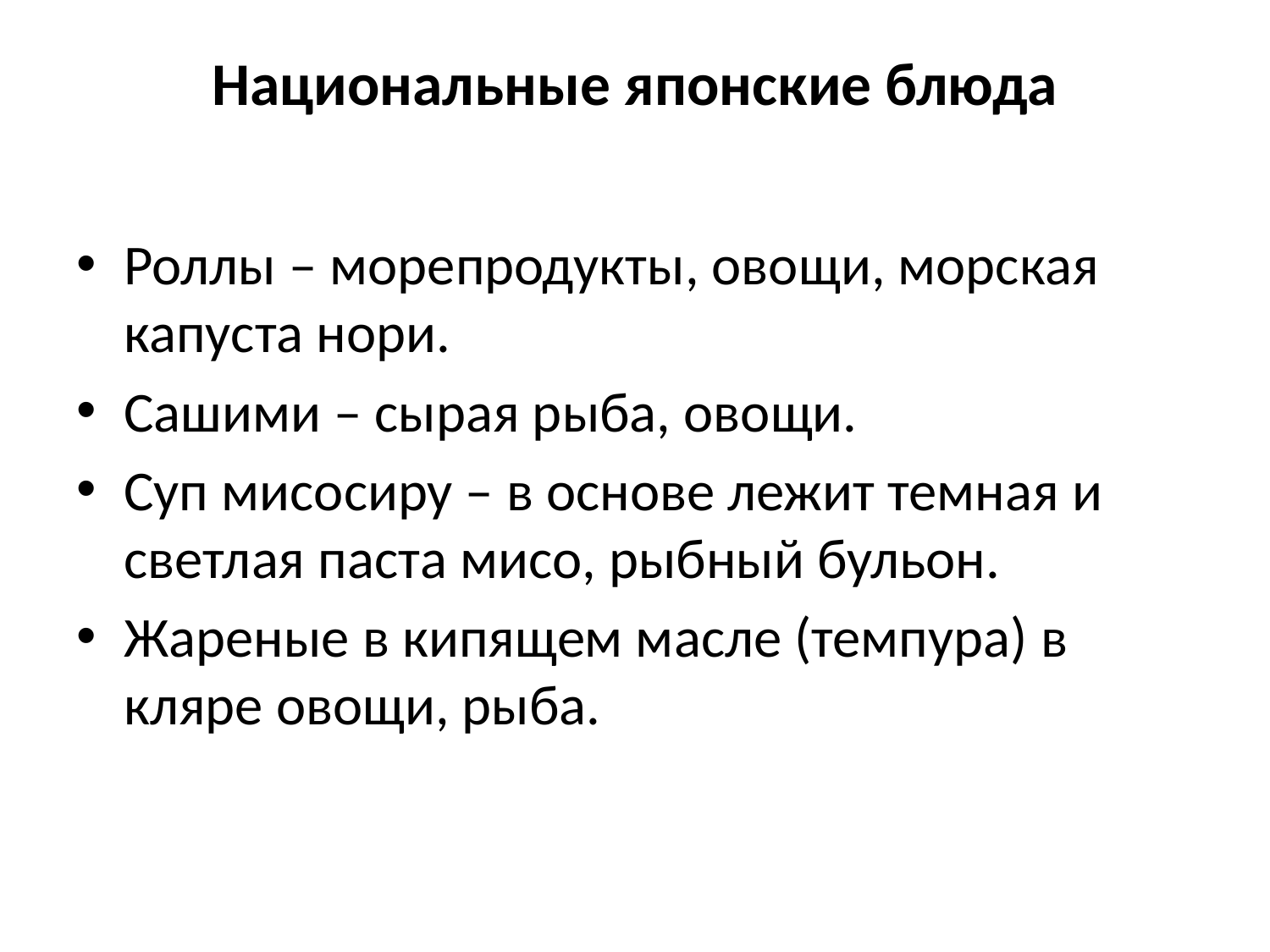

# Национальные японские блюда
Роллы – морепродукты, овощи, морская капуста нори.
Сашими – сырая рыба, овощи.
Суп мисосиру – в основе лежит темная и светлая паста мисо, рыбный бульон.
Жареные в кипящем масле (темпура) в кляре овощи, рыба.